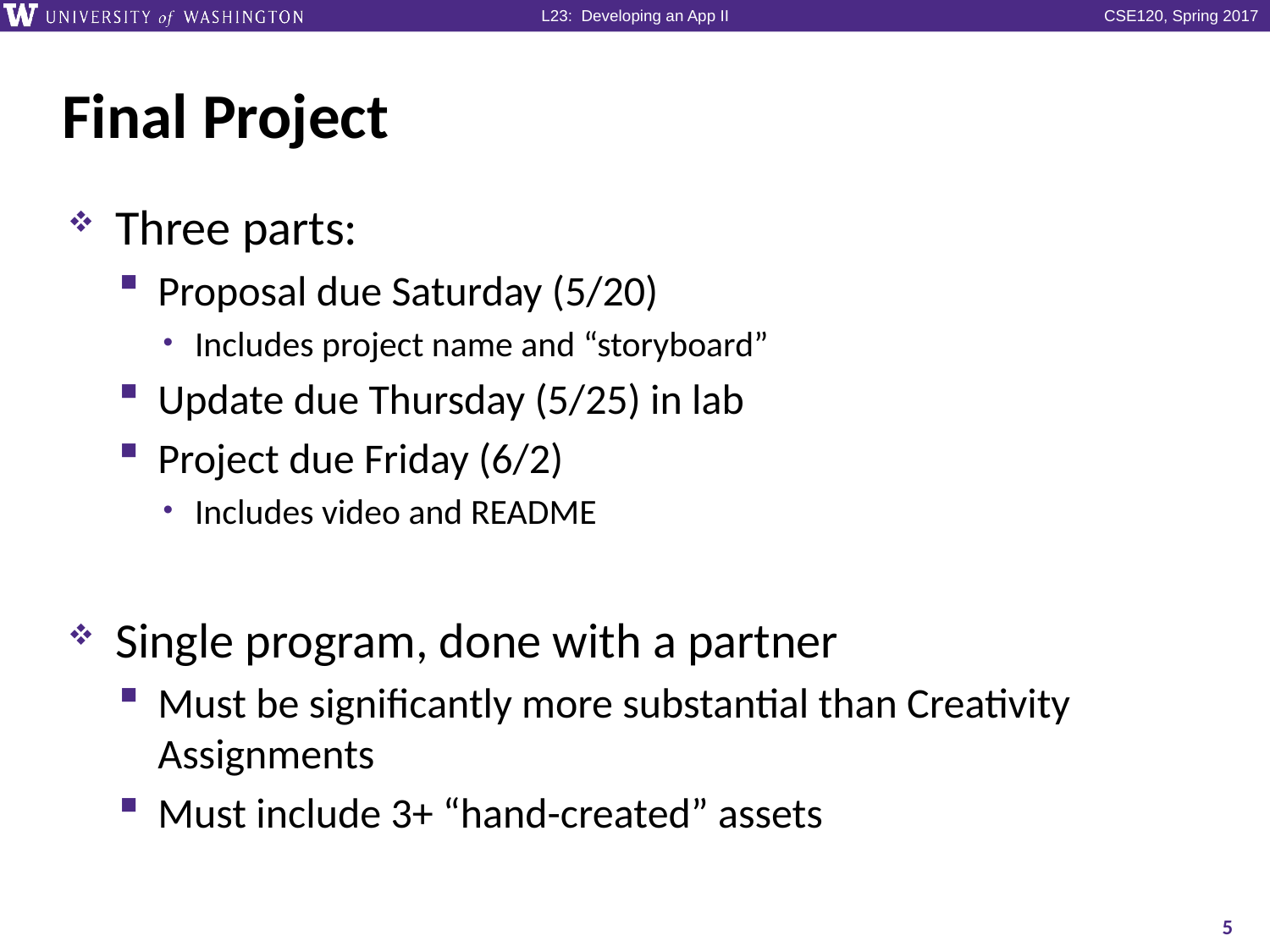

# Final Project
Three parts:
Proposal due Saturday (5/20)
Includes project name and “storyboard”
Update due Thursday (5/25) in lab
Project due Friday (6/2)
Includes video and README

Single program, done with a partner
Must be significantly more substantial than Creativity Assignments
Must include 3+ “hand-created” assets
5